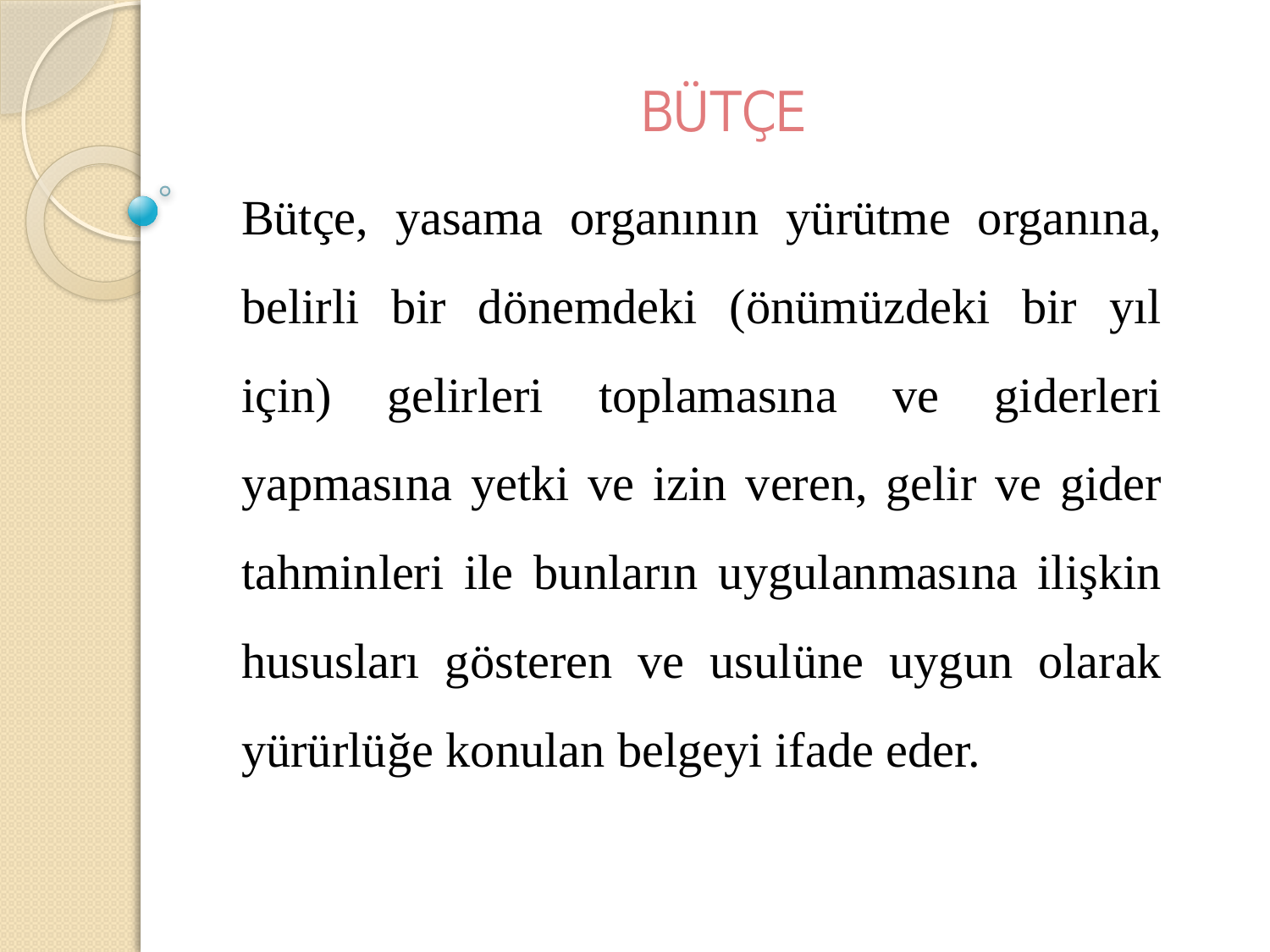

# BÜTÇE
Bütçe, yasama organının yürütme organına, belirli bir dönemdeki (önümüzdeki bir yıl için) gelirleri toplamasına ve giderleri yapmasına yetki ve izin veren, gelir ve gider tahminleri ile bunların uygulanmasına ilişkin hususları gösteren ve usulüne uygun olarak yürürlüğe konulan belgeyi ifade eder.